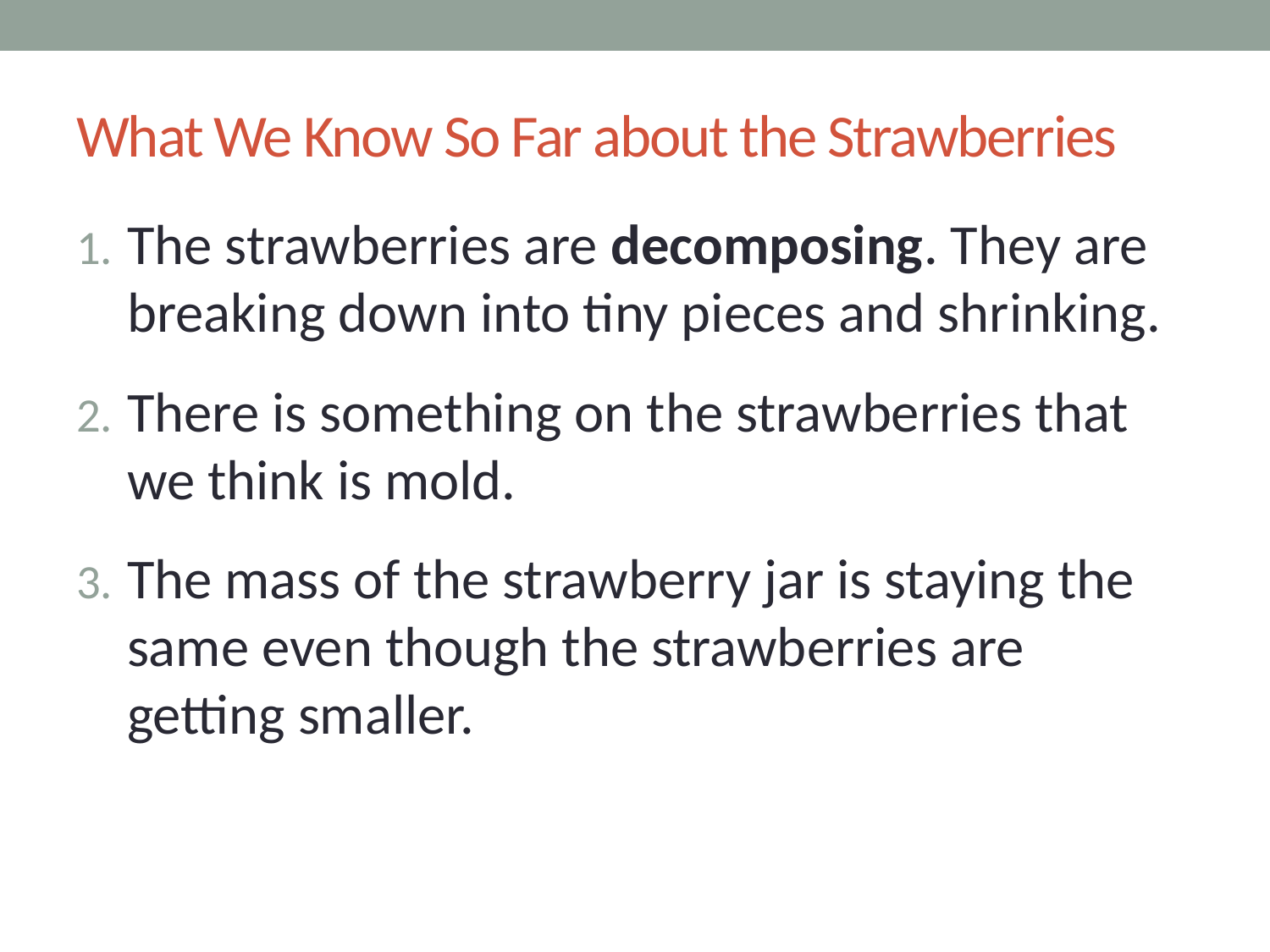

# What We Know So Far about the Strawberries
The strawberries are decomposing. They are breaking down into tiny pieces and shrinking.
There is something on the strawberries that we think is mold.
The mass of the strawberry jar is staying the same even though the strawberries are getting smaller.